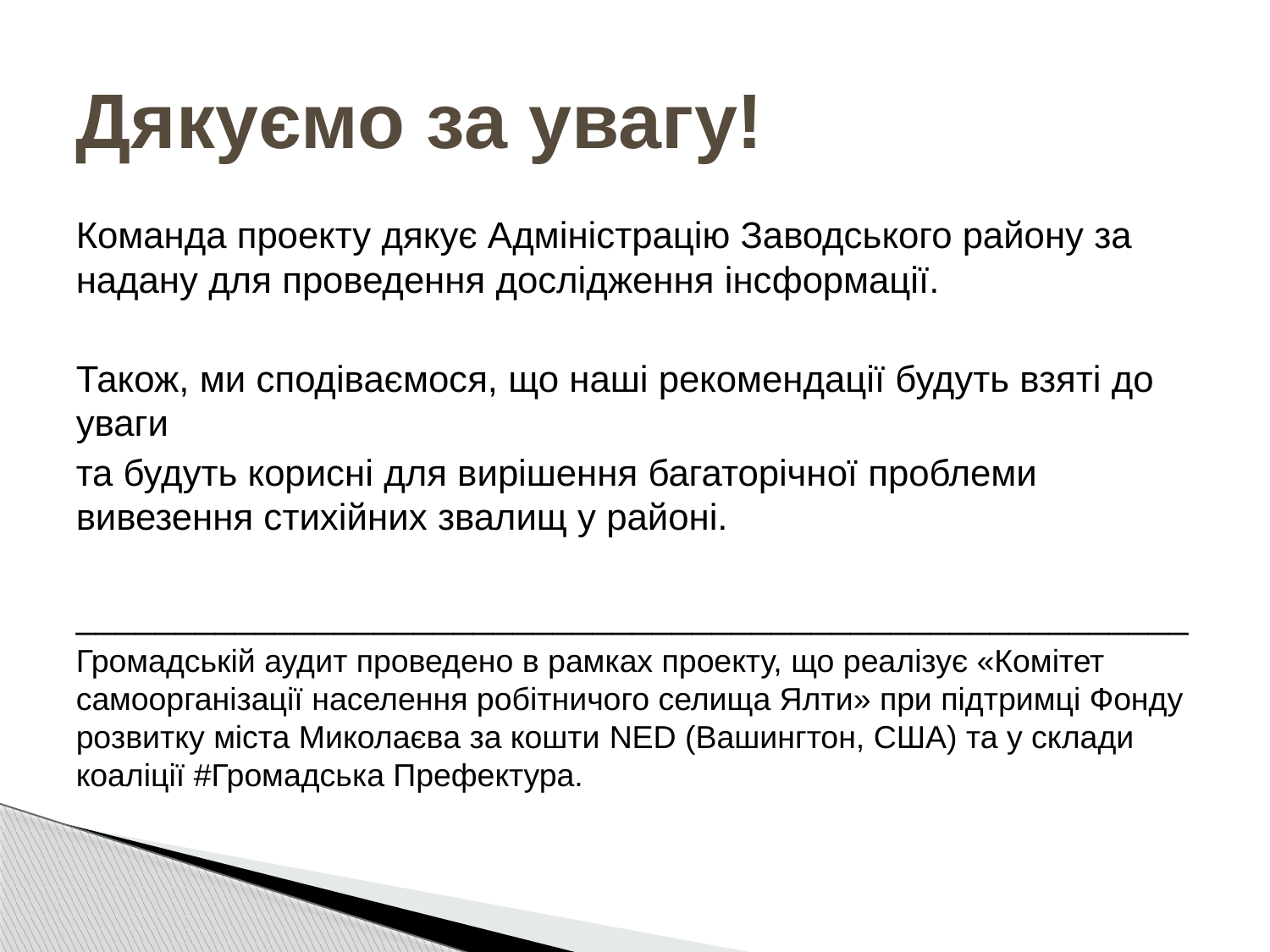

# Дякуємо за увагу!
Команда проекту дякує Адміністрацію Заводського району за надану для проведення дослідження інсформації.

Також, ми сподіваємося, що наші рекомендації будуть взяті до уваги
та будуть корисні для вирішення багаторічної проблеми вивезення стихійних звалищ у районі.

________________________________________________________
Громадській аудит проведено в рамках проекту, що реалізує «Комітет самоорганізації населення робітничого селища Ялти» при підтримці Фонду розвитку міста Миколаєва за кошти NED (Вашингтон, США) та у склади коаліції #Громадська Префектура.